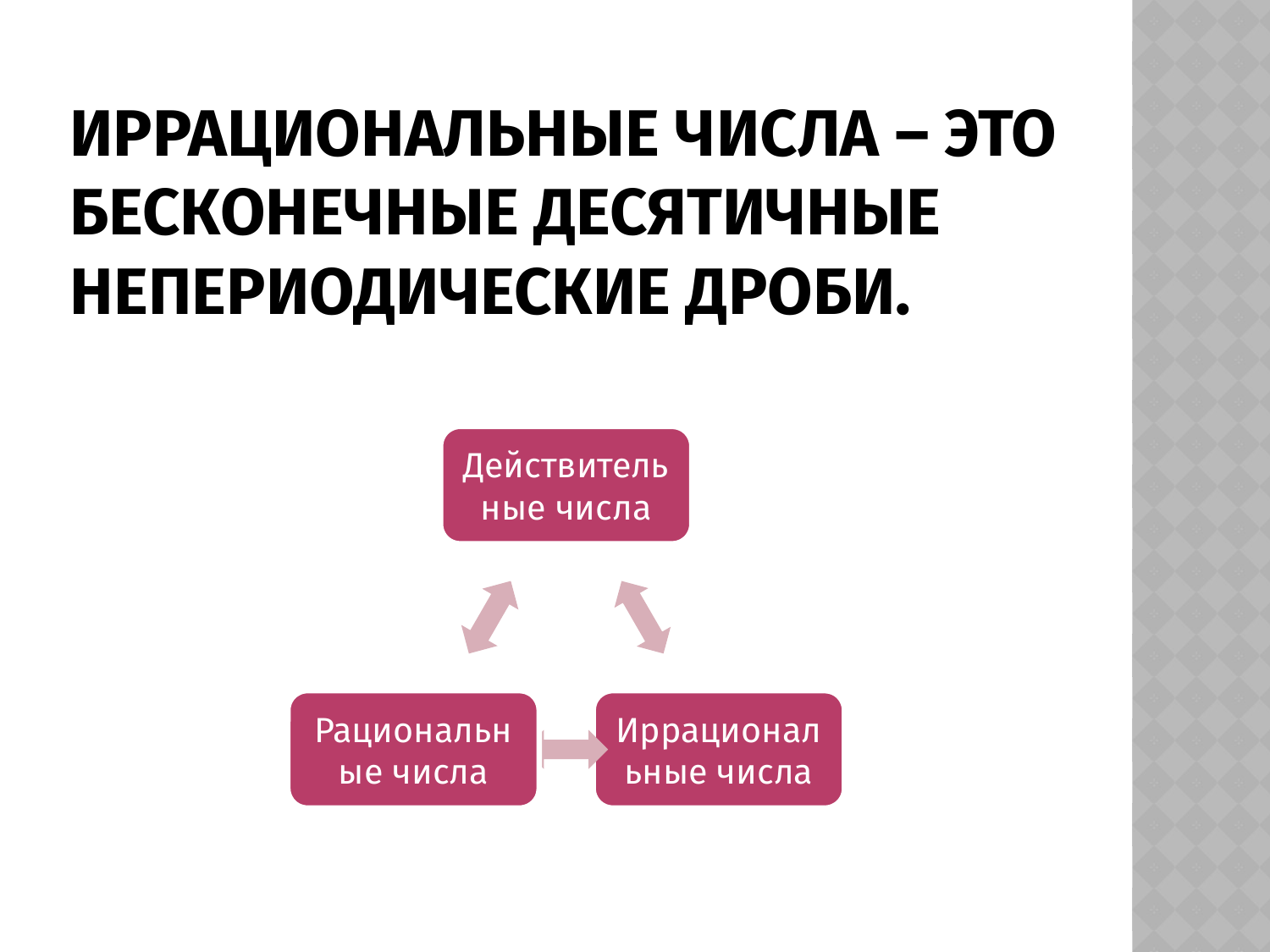

# Иррациональные числа – это бесконечные десятичные непериодические дроби.
Действительные числа
Иррациональные числа
Рациональные числа